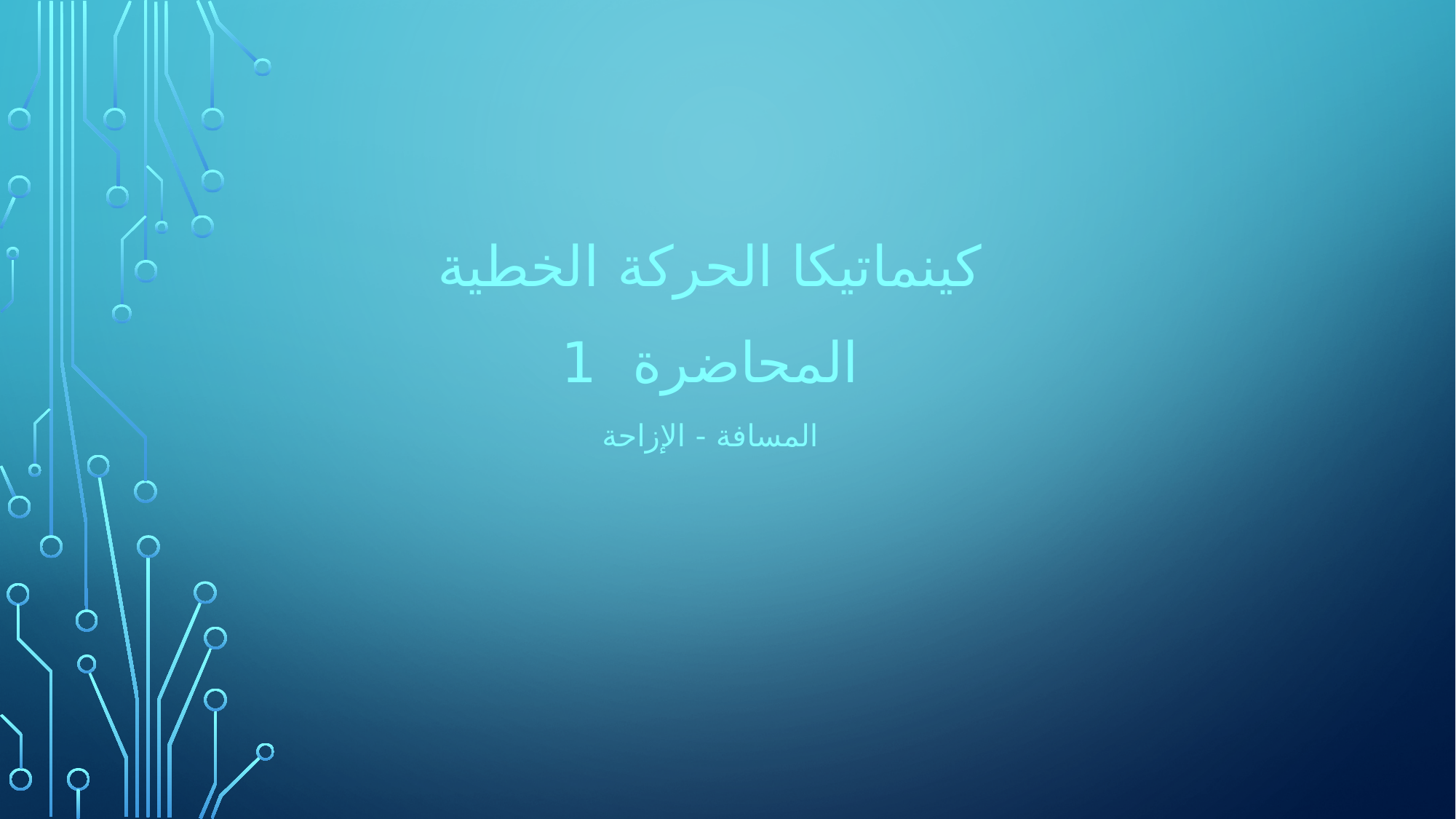

كينماتيكا الحركة الخطية
المحاضرة  1
المسافة - الإزاحة